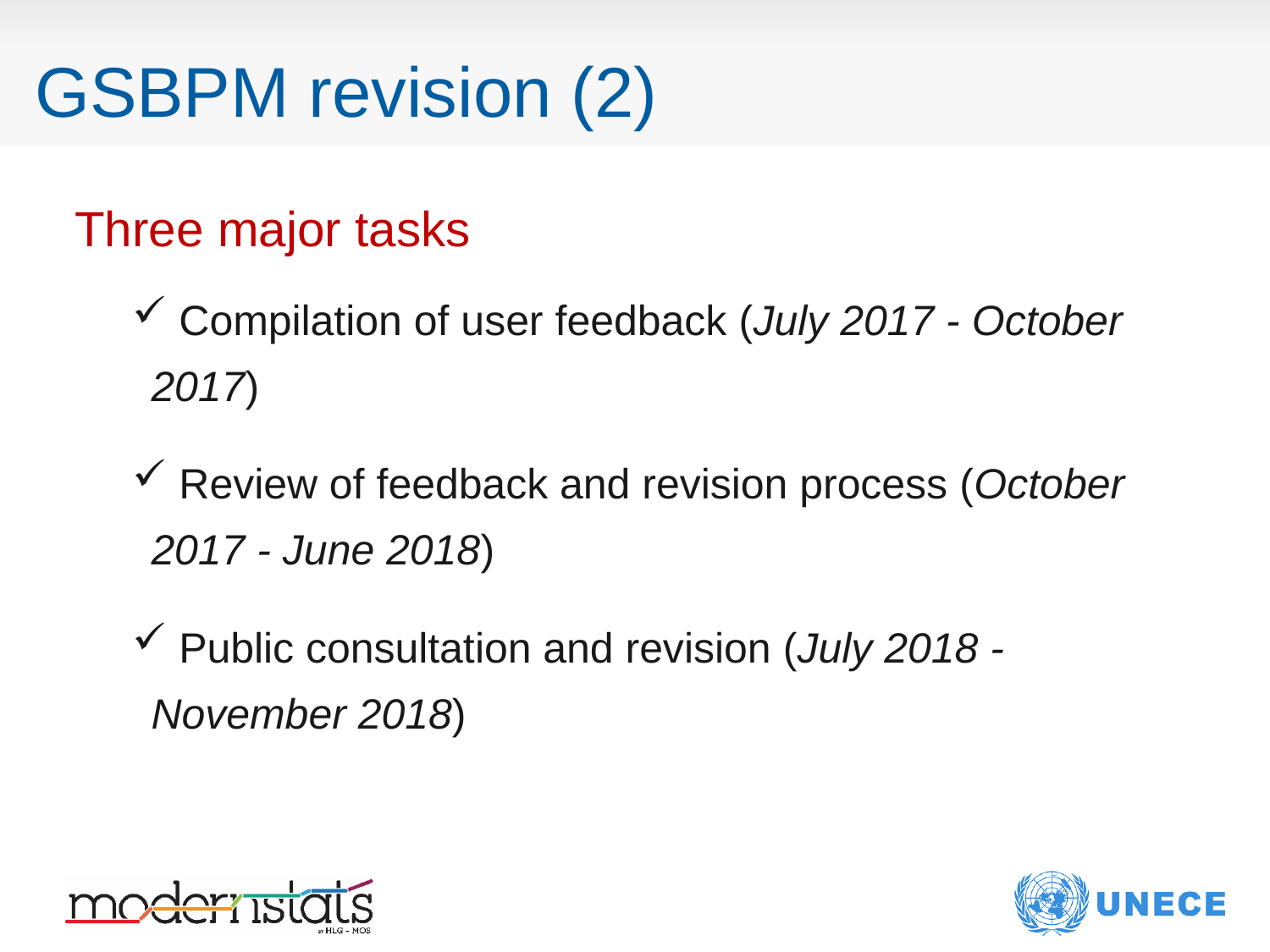

# GSBPM revision (2)
Three major tasks
 Compilation of user feedback (July 2017 - October 2017)
 Review of feedback and revision process (October 2017 - June 2018)
 Public consultation and revision (July 2018 - November 2018)